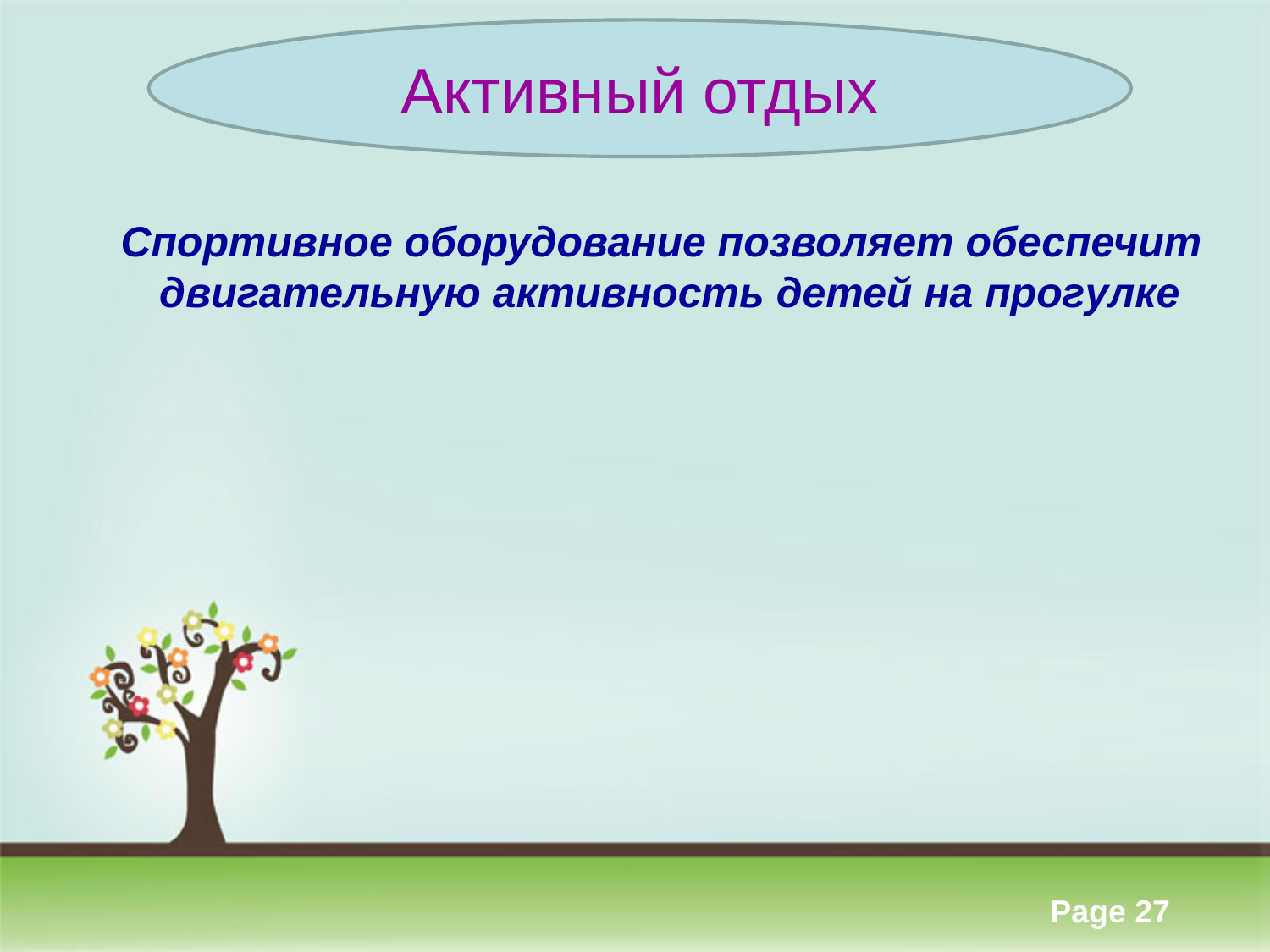

Активный отдых
#
 Спортивное оборудование позволяет обеспечит двигательную активность детей на прогулке